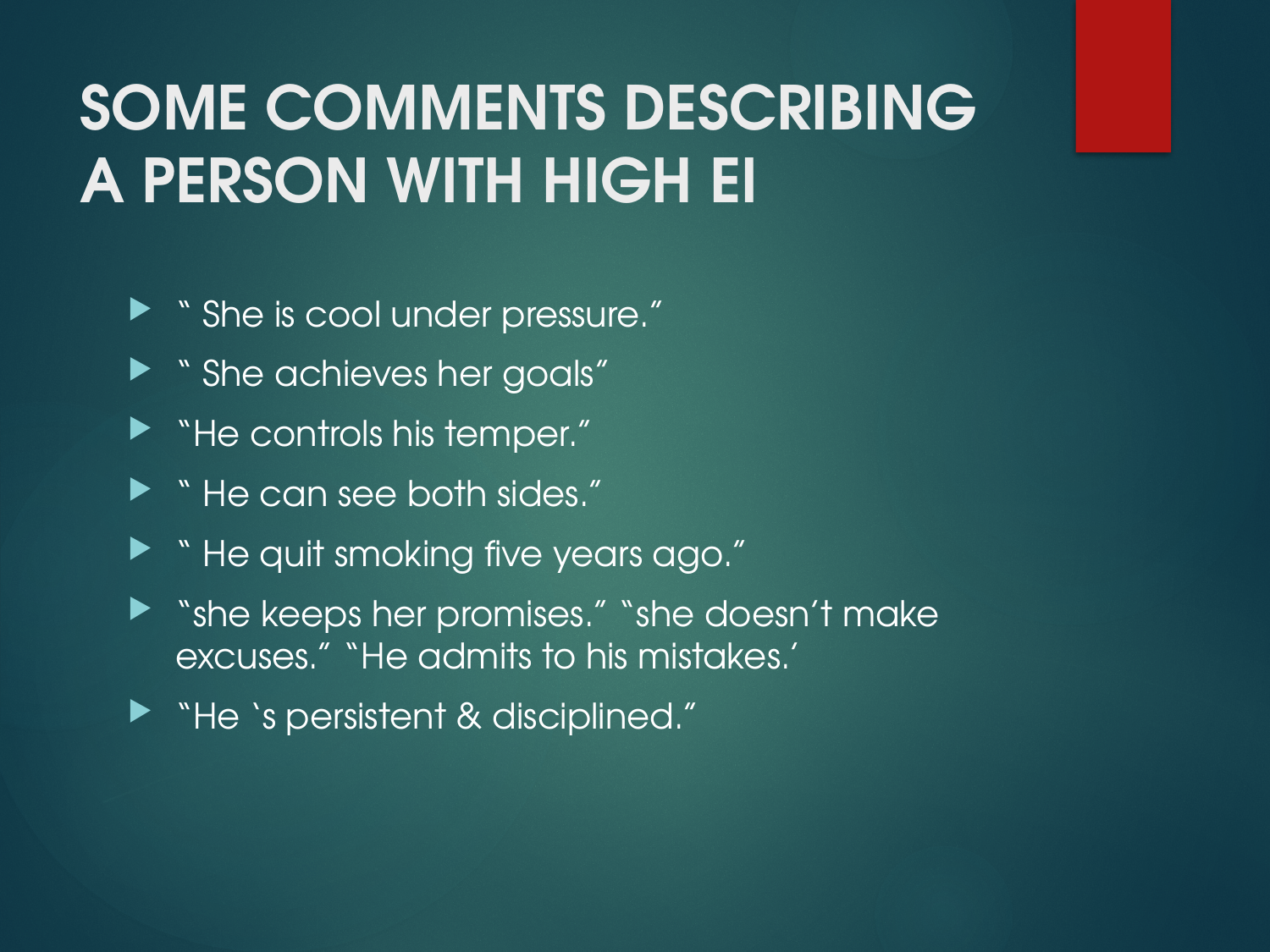

# SOME COMMENTS DESCRIBING A PERSON WITH HIGH EI
“ She is cool under pressure.”
“ She achieves her goals”
“He controls his temper.”
“ He can see both sides.”
“ He quit smoking five years ago.”
“she keeps her promises.” “she doesn’t make excuses.” “He admits to his mistakes.’
“He ‘s persistent & disciplined.”